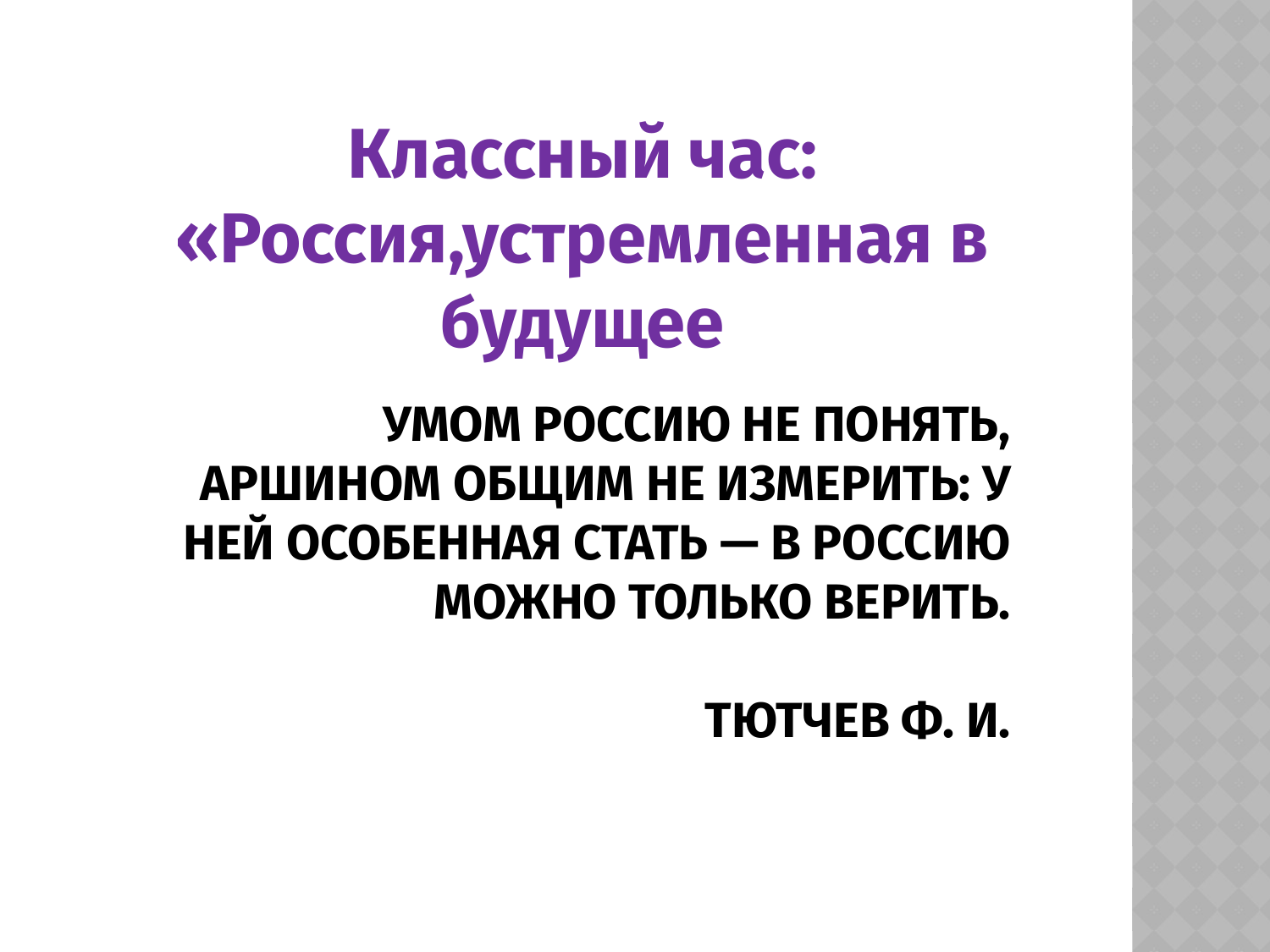

Классный час: «Россия,устремленная в будущее
# Умом Россию не понять, Аршином общим не измерить: У ней особенная стать — В Россию можно только верить. Тютчев Ф. И.